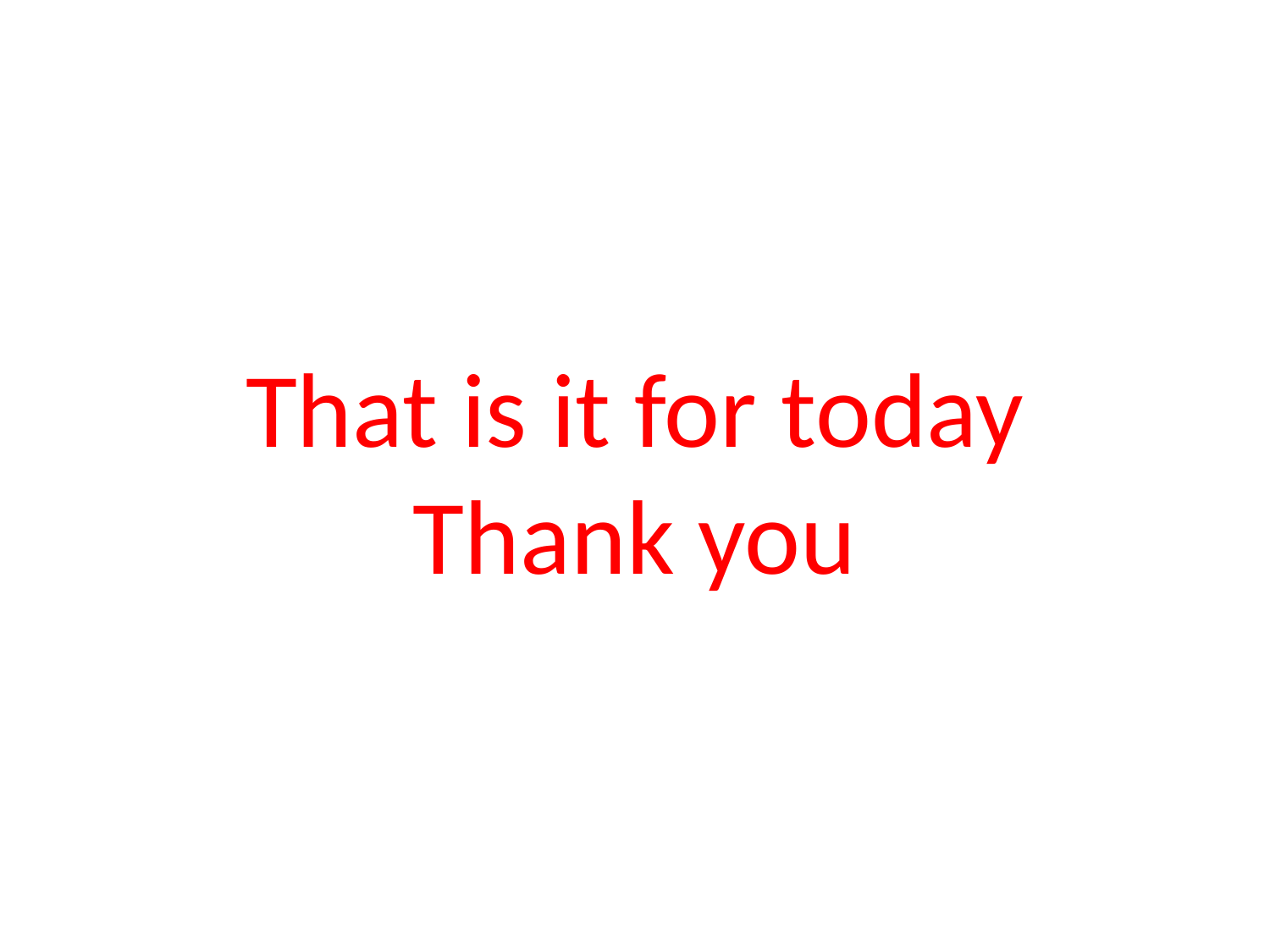

# That is it for today Thank you